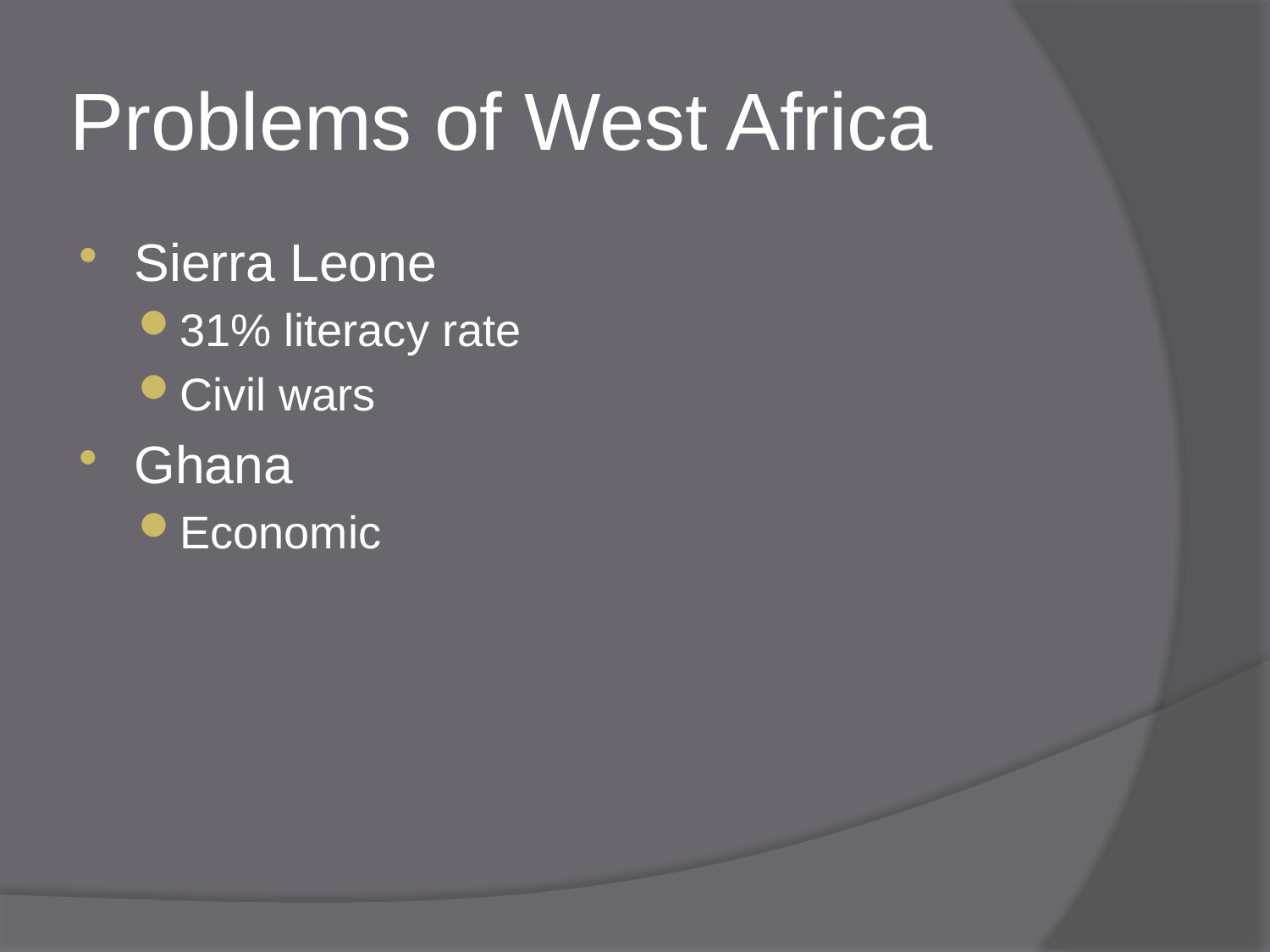

# Problems of West Africa
Sierra Leone
31% literacy rate
Civil wars
Ghana
Economic